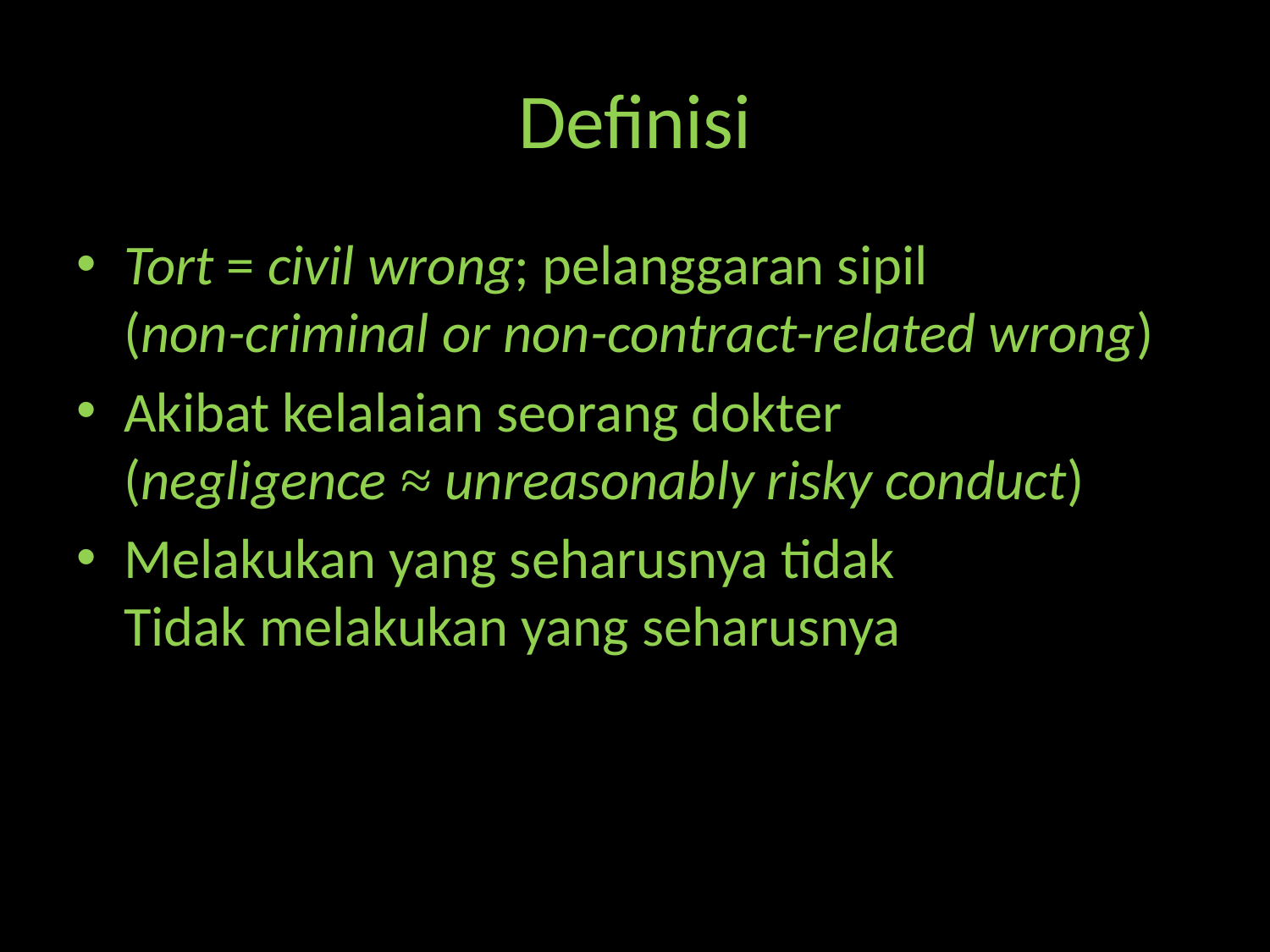

# Definisi
Tort = civil wrong; pelanggaran sipil
(non-criminal or non-contract-related wrong)
Akibat kelalaian seorang dokter
(negligence ≈ unreasonably risky conduct)
Melakukan yang seharusnya tidak
Tidak melakukan yang seharusnya